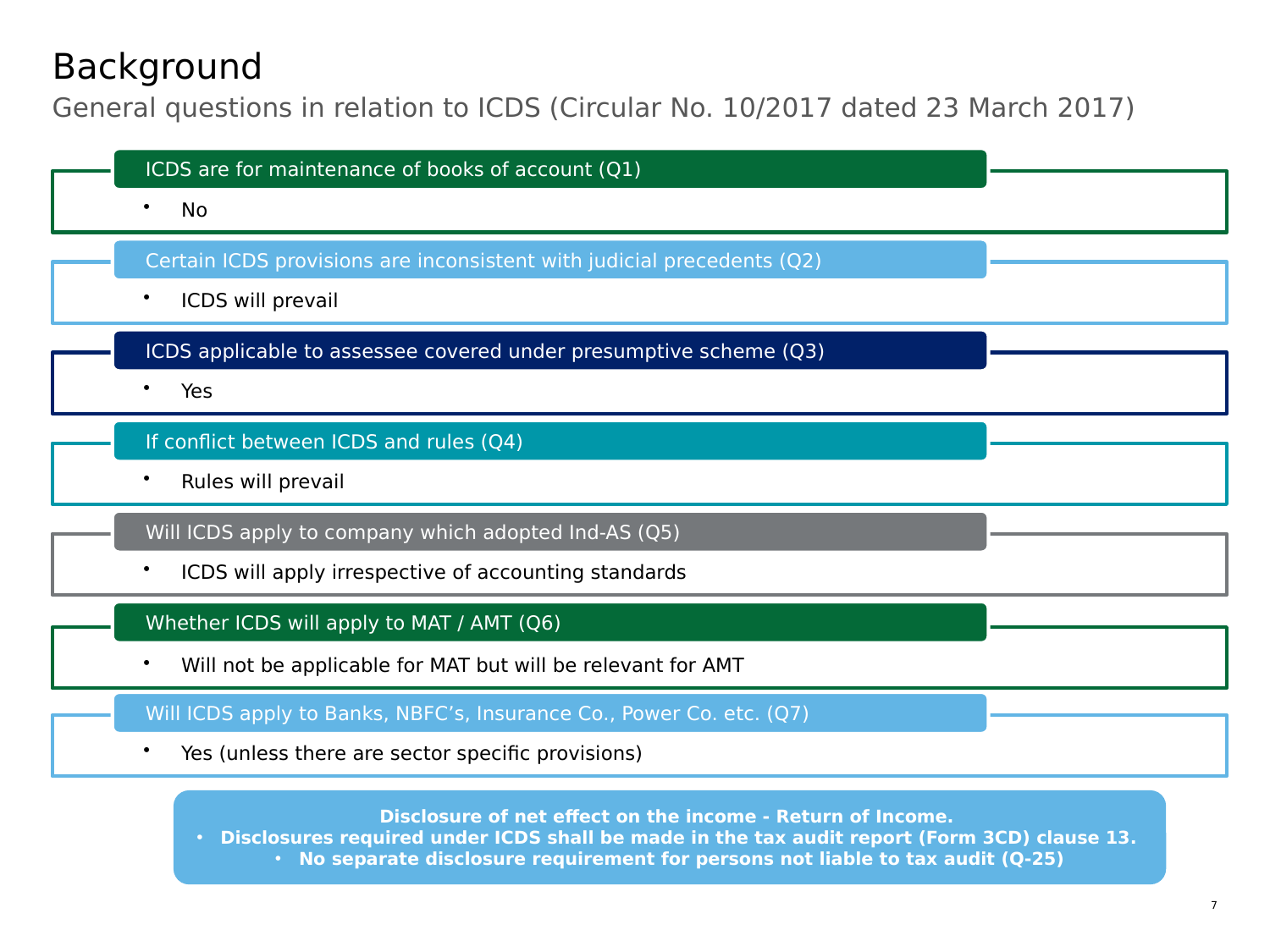

# Background
General questions in relation to ICDS (Circular No. 10/2017 dated 23 March 2017)

ICDS are for maintenance of books of account (Q1)
No
Certain ICDS provisions are inconsistent with judicial precedents (Q2)
ICDS will prevail
ICDS applicable to assessee covered under presumptive scheme (Q3)
Yes
If conflict between ICDS and rules (Q4)
Rules will prevail
Will ICDS apply to company which adopted Ind-AS (Q5)
ICDS will apply irrespective of accounting standards
Whether ICDS will apply to MAT / AMT (Q6)
Will not be applicable for MAT but will be relevant for AMT
Will ICDS apply to Banks, NBFC’s, Insurance Co., Power Co. etc. (Q7)
Yes (unless there are sector specific provisions)
Disclosure of net effect on the income - Return of Income.
Disclosures required under ICDS shall be made in the tax audit report (Form 3CD) clause 13.
No separate disclosure requirement for persons not liable to tax audit (Q-25)